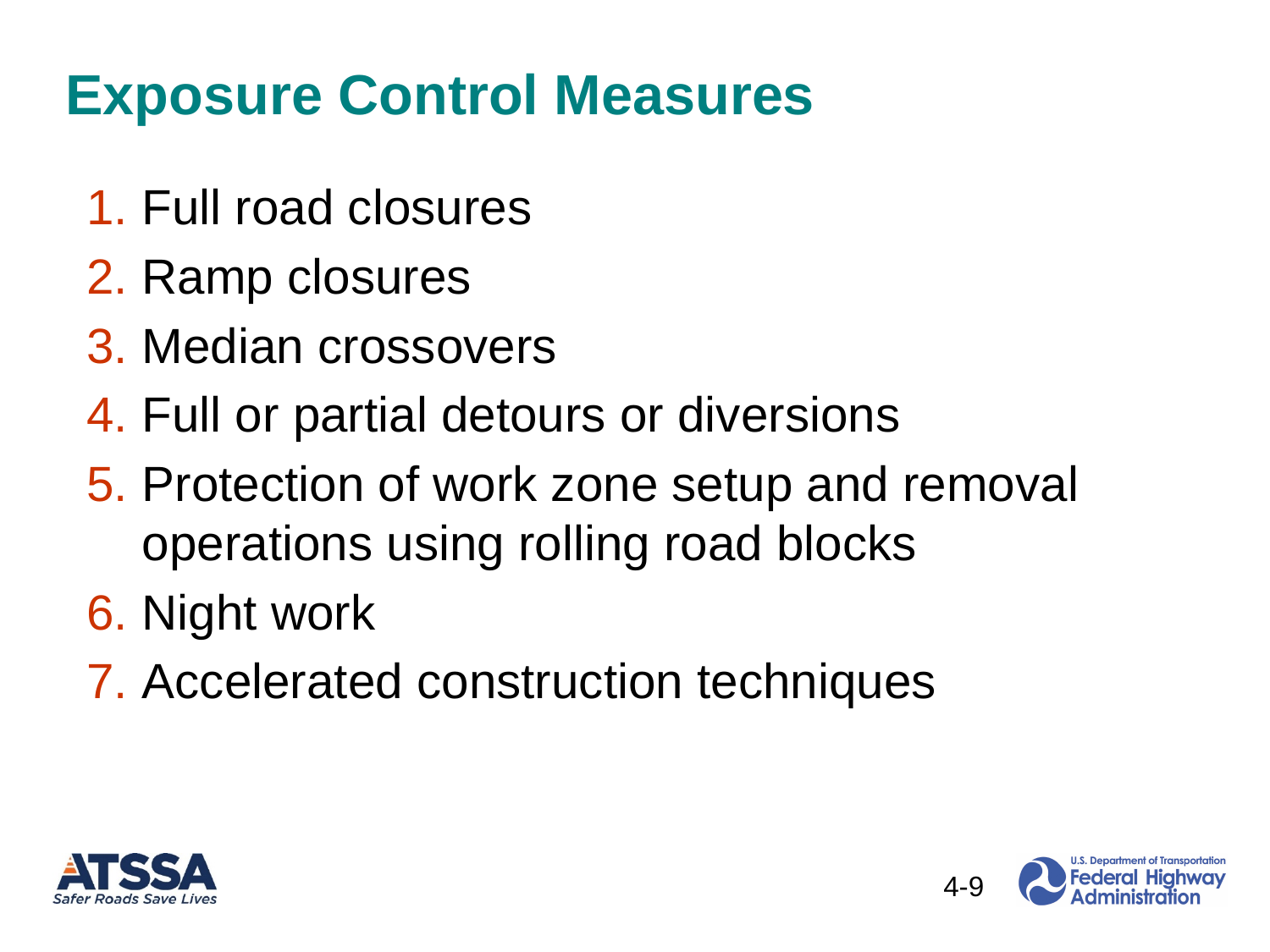

# Exposure Control Measures
Full road closures
Ramp closures
Median crossovers
Full or partial detours or diversions
Protection of work zone setup and removal operations using rolling road blocks
Night work
Accelerated construction techniques